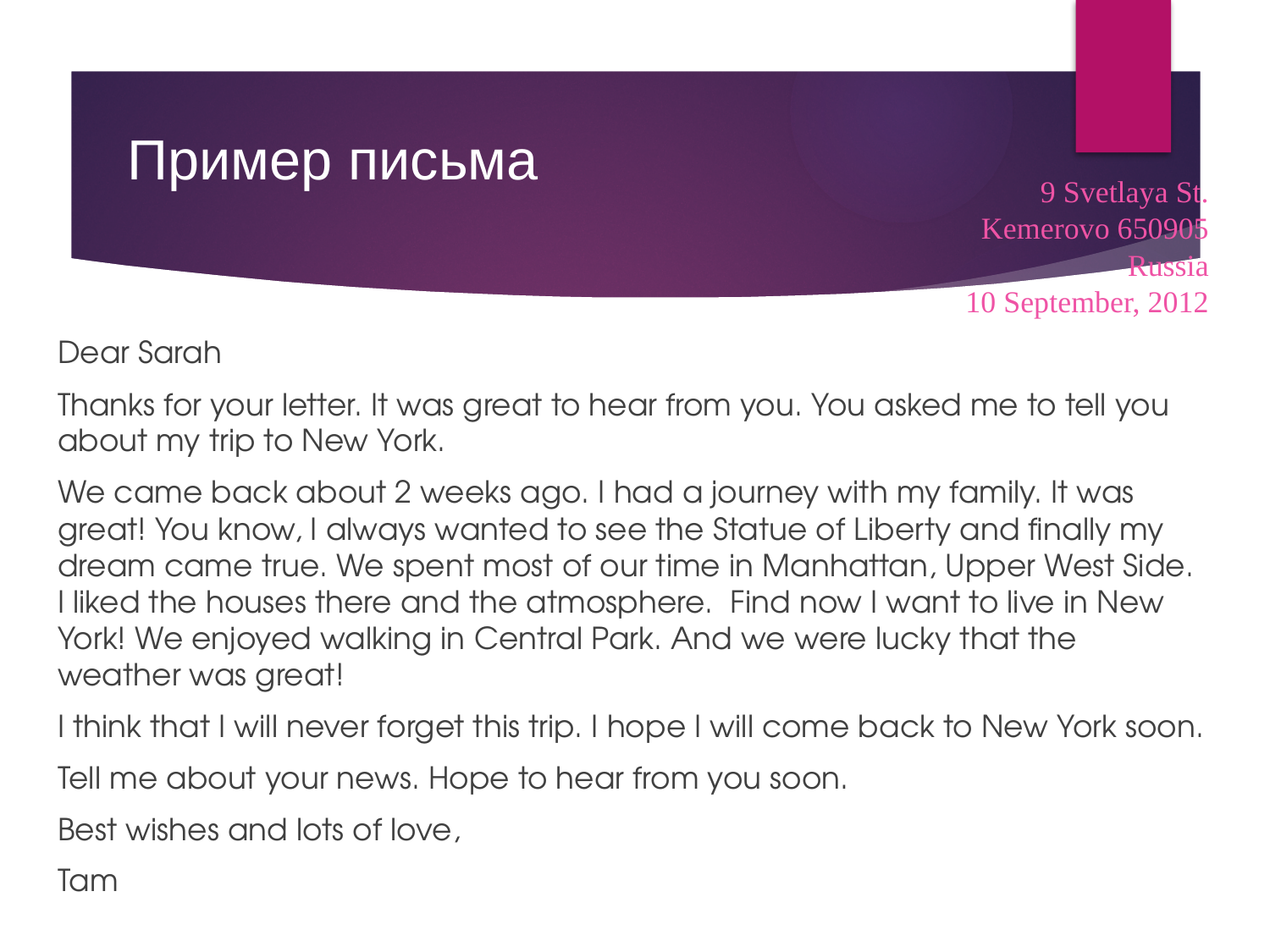

# Пример письма
 9 Svetlaya St.
Kemerovo 650905
Russia
  10 September, 2012
Dear Sarah
Thanks for your letter. It was great to hear from you. You asked me to tell you about my trip to New York.
We came back about 2 weeks ago. I had a journey with my family. It was great! You know, I always wanted to see the Statue of Liberty and finally my dream came true. We spent most of our time in Manhattan, Upper West Side. I liked the houses there and the atmosphere.  Find now I want to live in New York! We enjoyed walking in Central Park. And we were lucky that the weather was great!
I think that I will never forget this trip. I hope I will come back to New York soon.
Tell me about your news. Hope to hear from you soon.
Best wishes and lots of love,
Tam